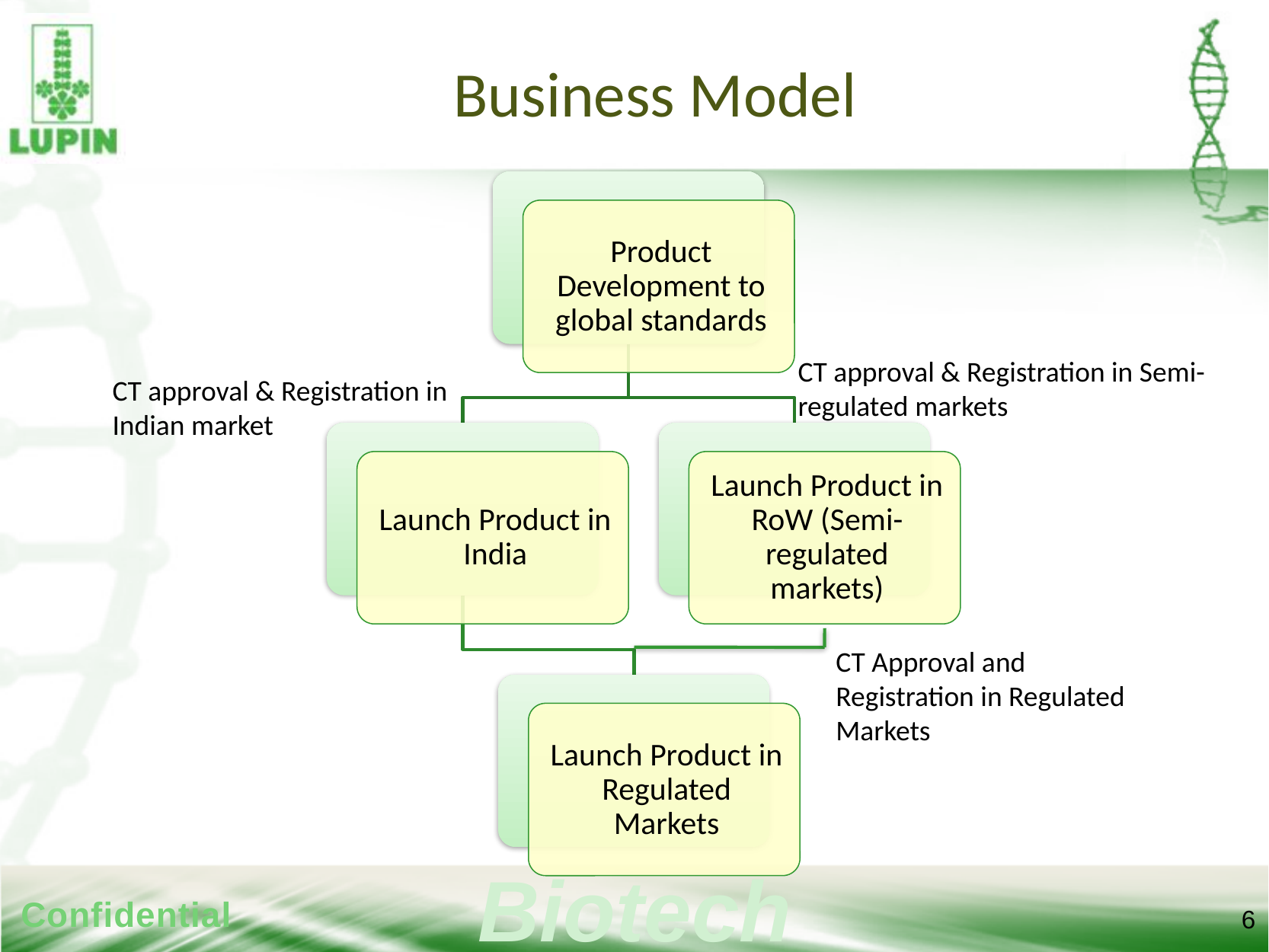

Business Model
Product Development to global standards
Launch Product in India
Launch Product in Regulated Markets
Launch Product in RoW (Semi-regulated markets)

CT approval & Registration in Semi-regulated markets
CT approval & Registration in Indian market
CT Approval and Registration in Regulated Markets
6